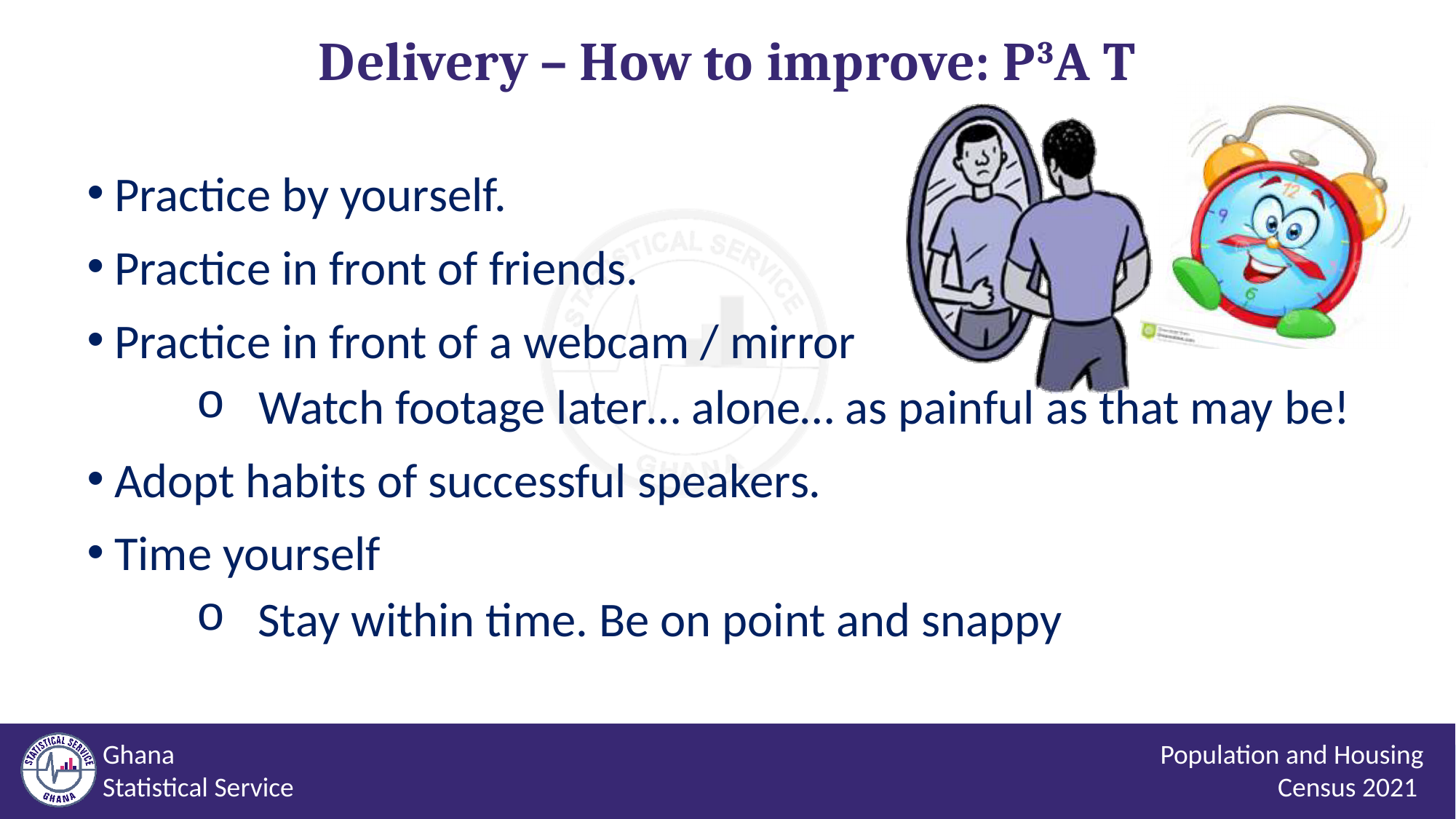

# Delivery – How to improve: P3A T

Practice by yourself.
Practice in front of friends.
Practice in front of a webcam / mirror
Watch footage later… alone… as painful as that may be!
Adopt habits of successful speakers.
Time yourself
Stay within time. Be on point and snappy